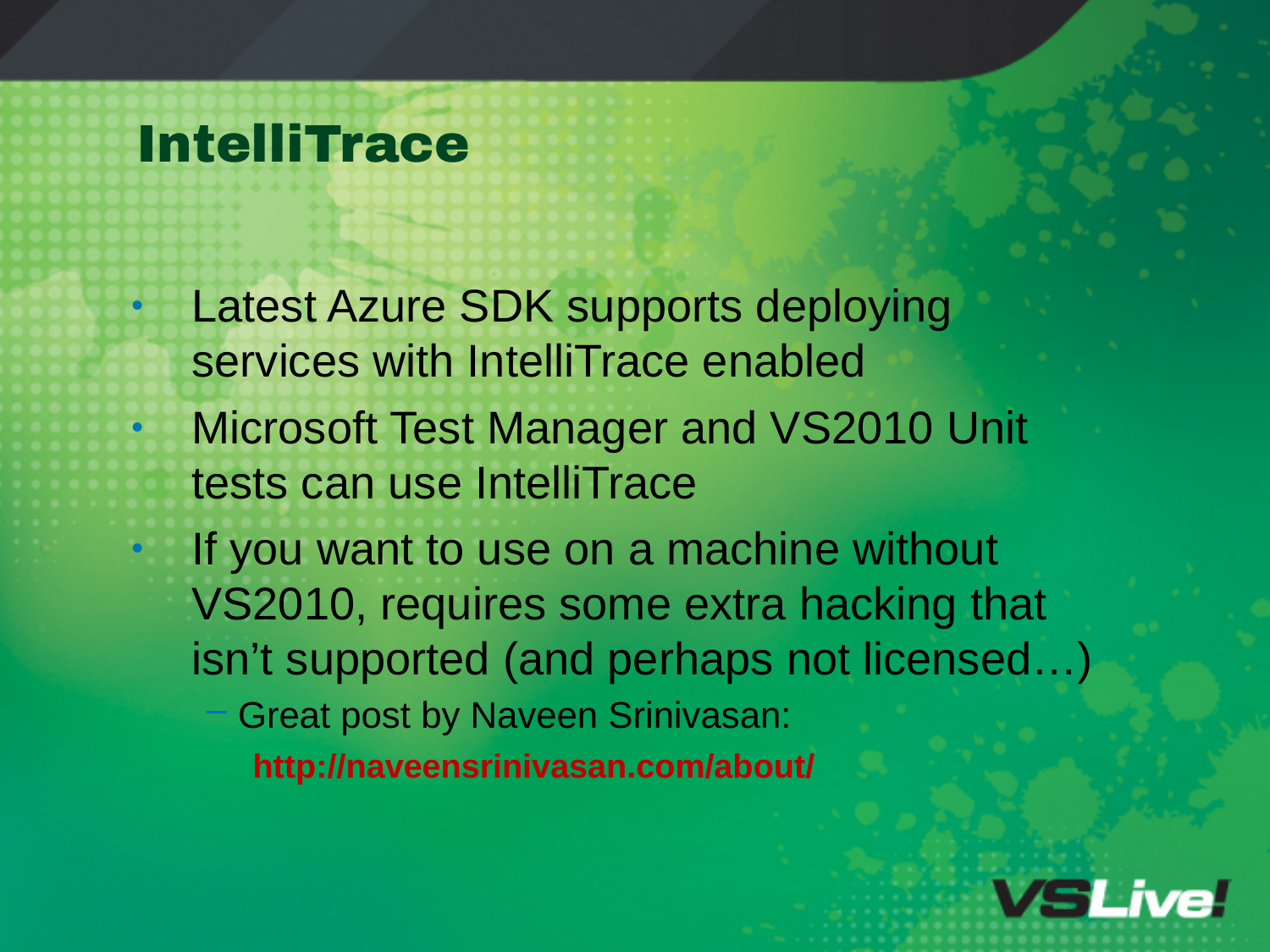

# IntelliTrace
Latest Azure SDK supports deploying services with IntelliTrace enabled
Microsoft Test Manager and VS2010 Unit tests can use IntelliTrace
If you want to use on a machine without VS2010, requires some extra hacking that isn’t supported (and perhaps not licensed…)
Great post by Naveen Srinivasan:
http://naveensrinivasan.com/about/